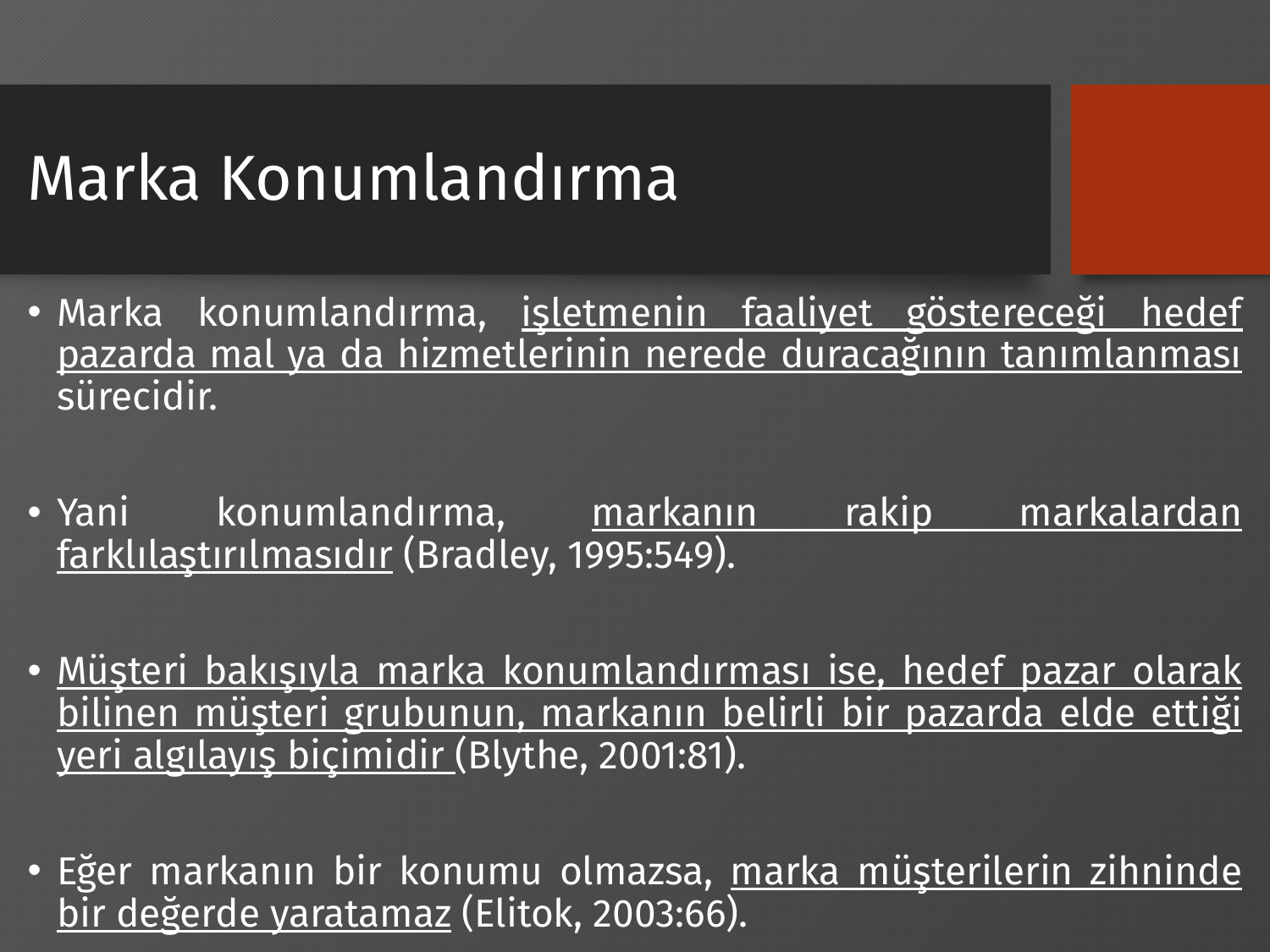

# Marka Konumlandırma
Marka konumlandırma, işletmenin faaliyet göstereceği hedef pazarda mal ya da hizmetlerinin nerede duracağının tanımlanması sürecidir.

Yani konumlandırma, markanın rakip markalardan farklılaştırılmasıdır (Bradley, 1995:549).

Müşteri bakışıyla marka konumlandırması ise, hedef pazar olarak bilinen müşteri grubunun, markanın belirli bir pazarda elde ettiği yeri algılayış biçimidir (Blythe, 2001:81).

Eğer markanın bir konumu olmazsa, marka müşterilerin zihninde bir değerde yaratamaz (Elitok, 2003:66).